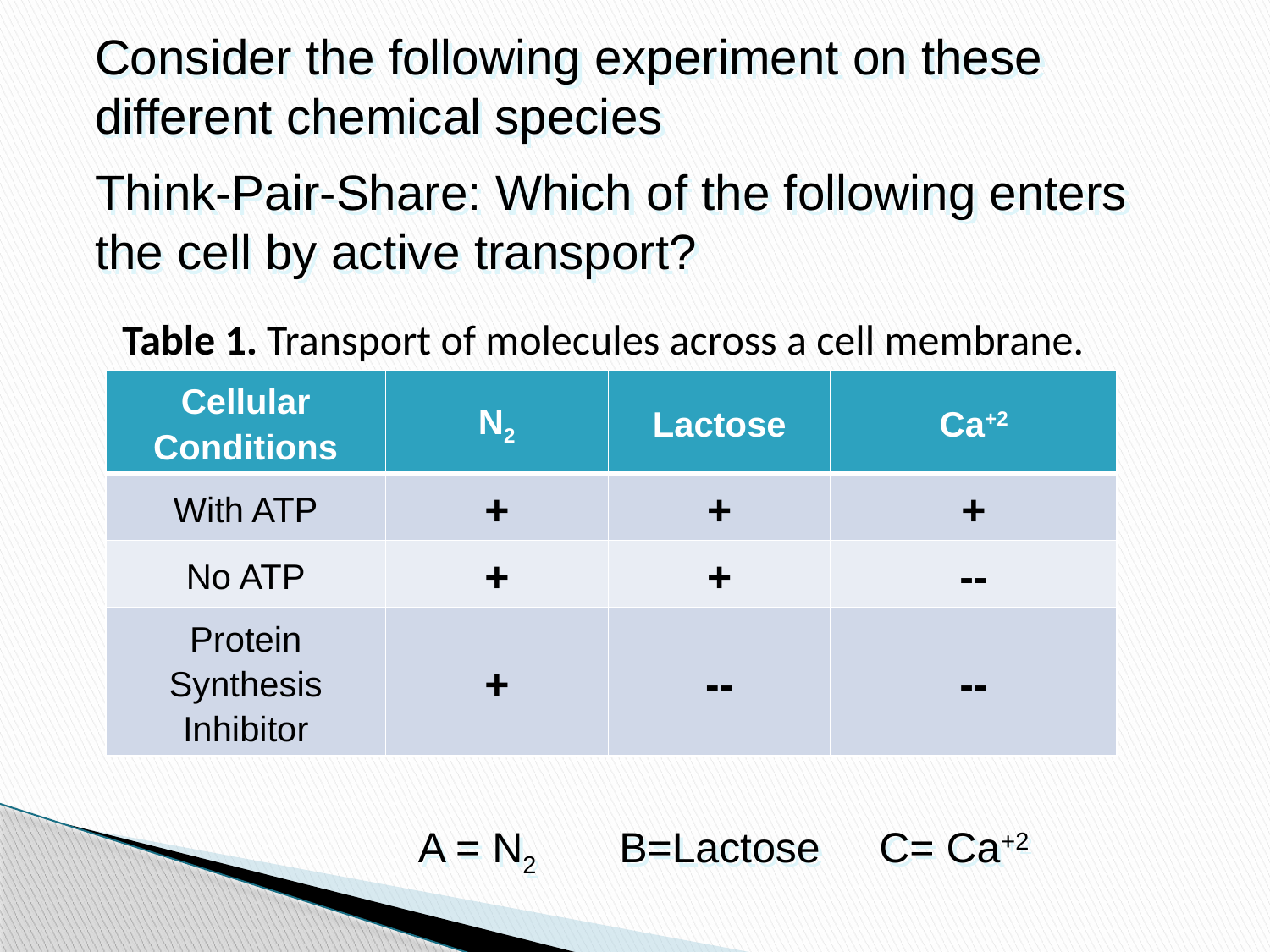

Consider the following experiment on these
different chemical species

Think-Pair-Share: Which of the following enters the cell by active transport?
Table 1. Transport of molecules across a cell membrane.
| Cellular Conditions | N2 | Lactose | Ca+2 |
| --- | --- | --- | --- |
| With ATP | + | + | + |
| No ATP | + | + | -- |
| Protein Synthesis Inhibitor | + | -- | -- |
A = N2       B=Lactose     C= Ca+2